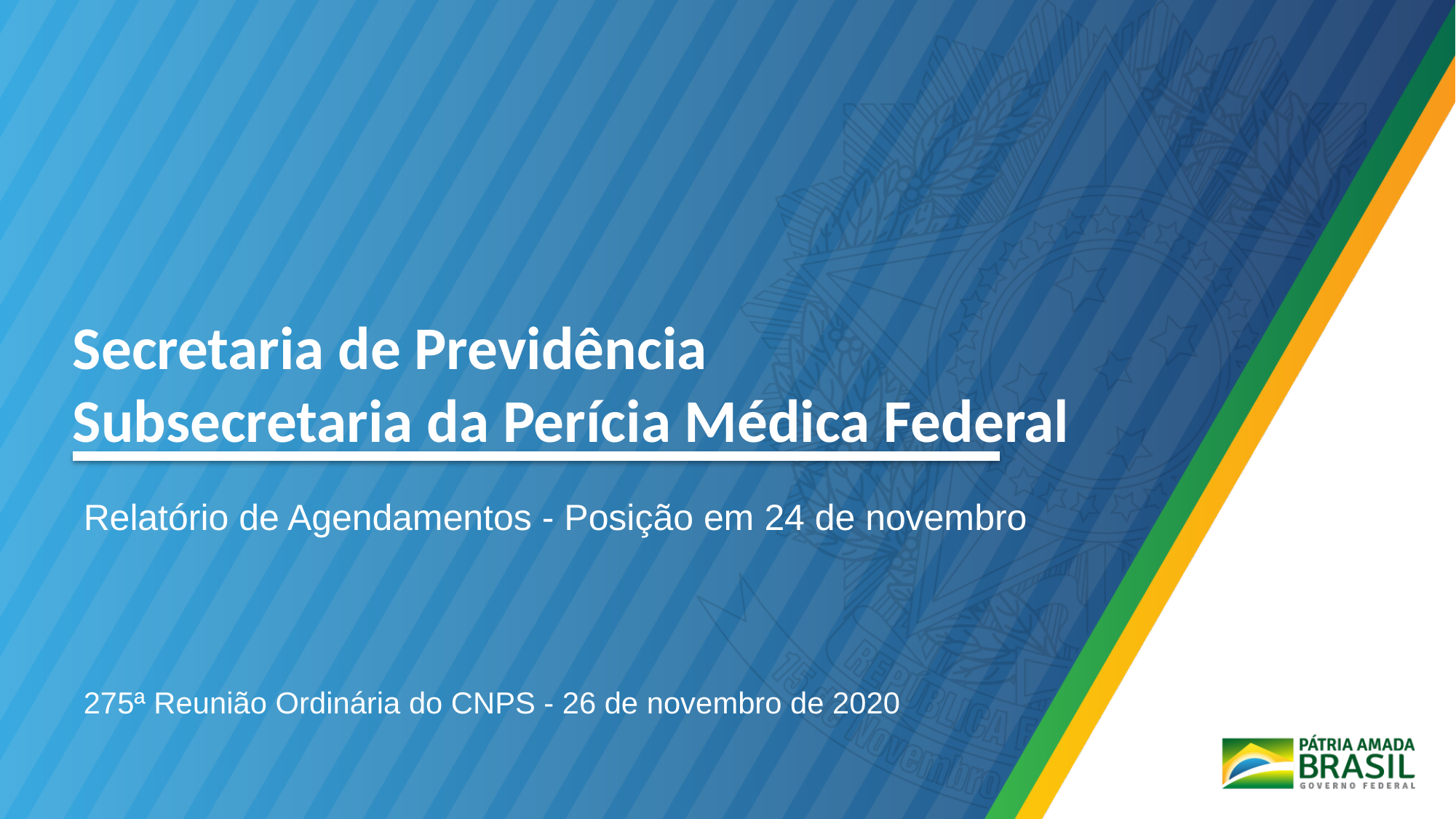

# Secretaria de Previdência Subsecretaria da Perícia Médica Federal
Relatório de Agendamentos - Posição em 24 de novembro

275ª Reunião Ordinária do CNPS - 26 de novembro de 2020